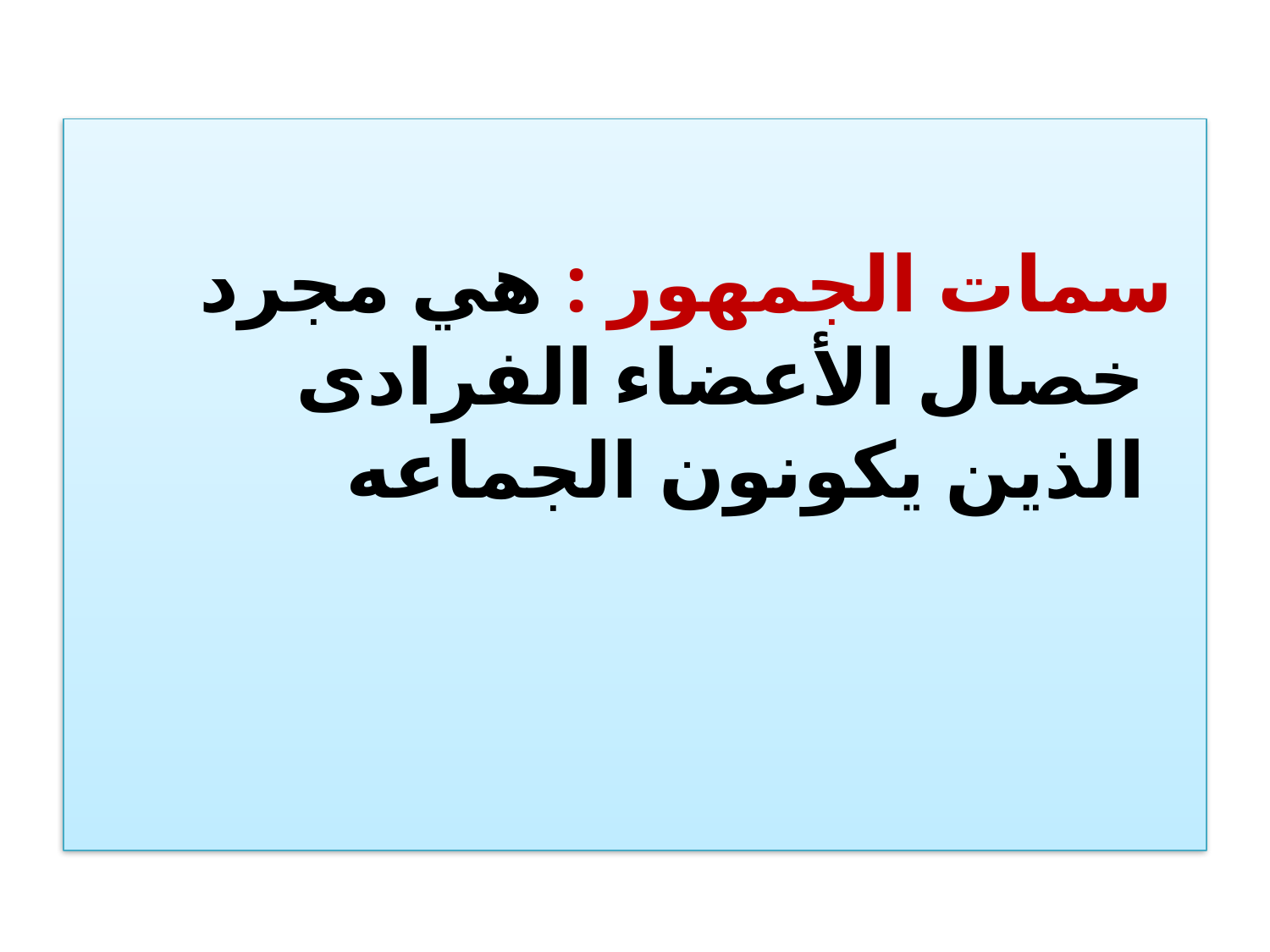

سمات الجمهور : هي مجرد خصال الأعضاء الفرادى الذين يكونون الجماعه